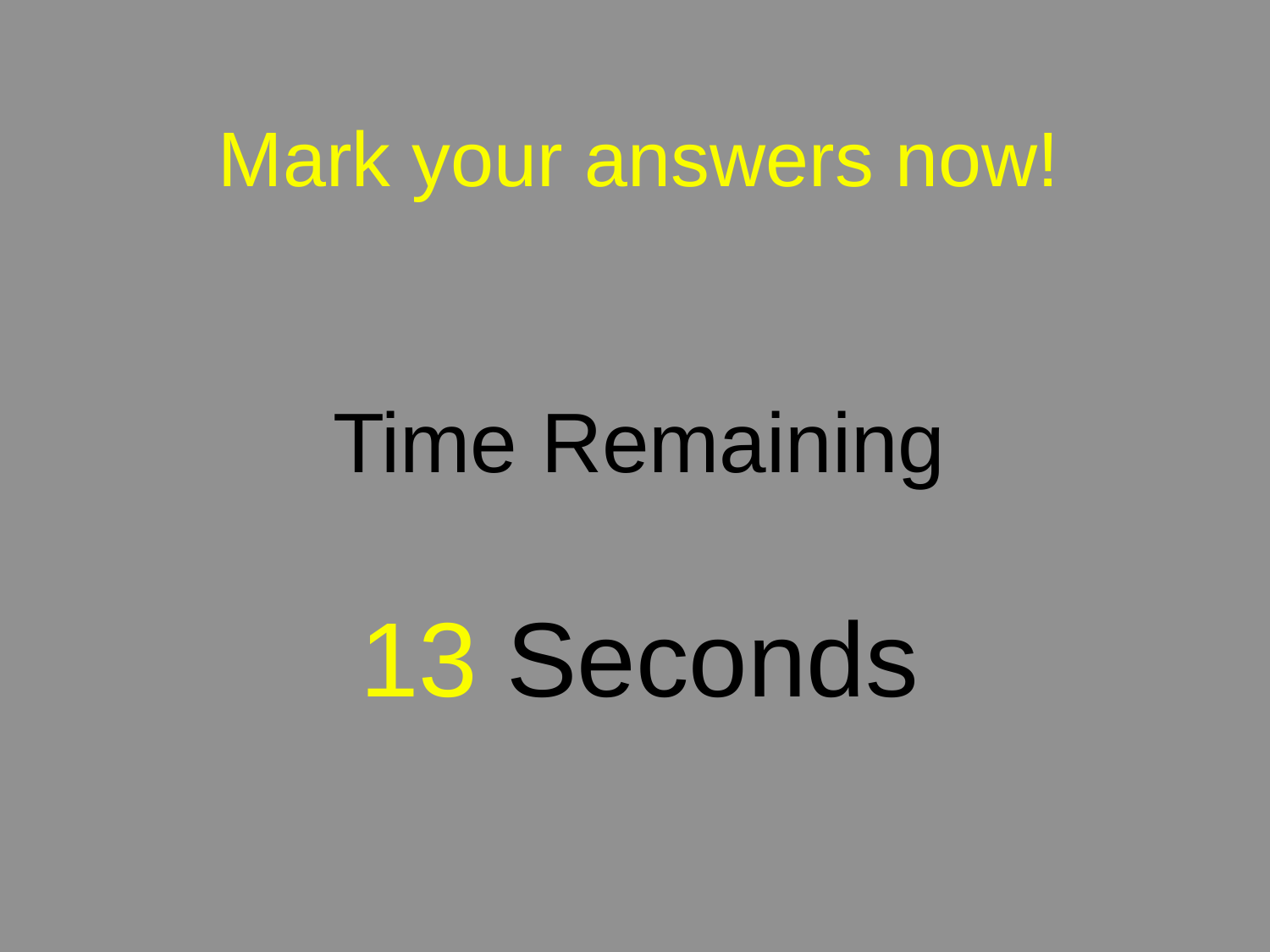

# Mark your answers now! Time Remaining 13 Seconds